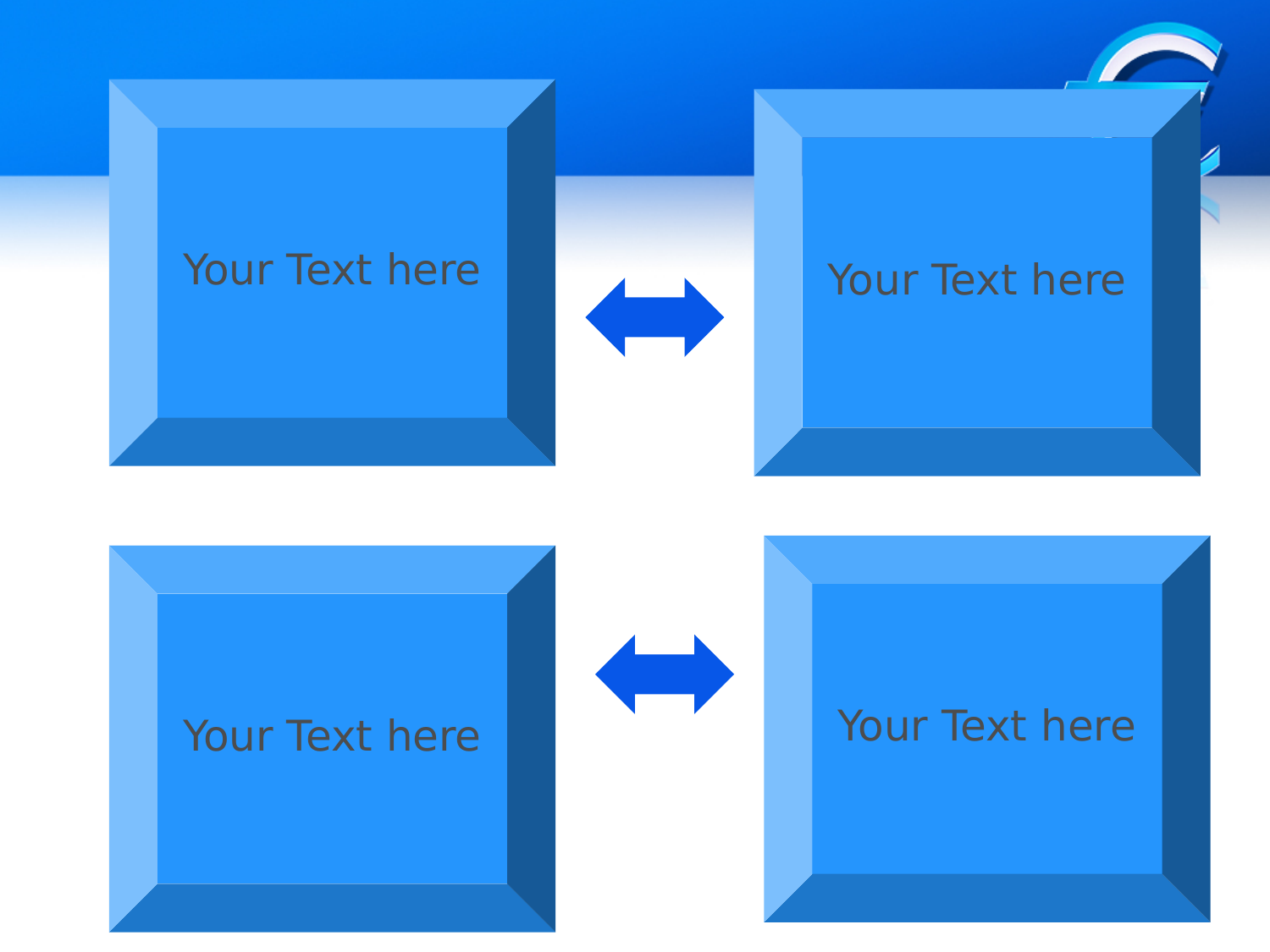

Your Text here
Your Text here
#

Your Text here
Your Text here